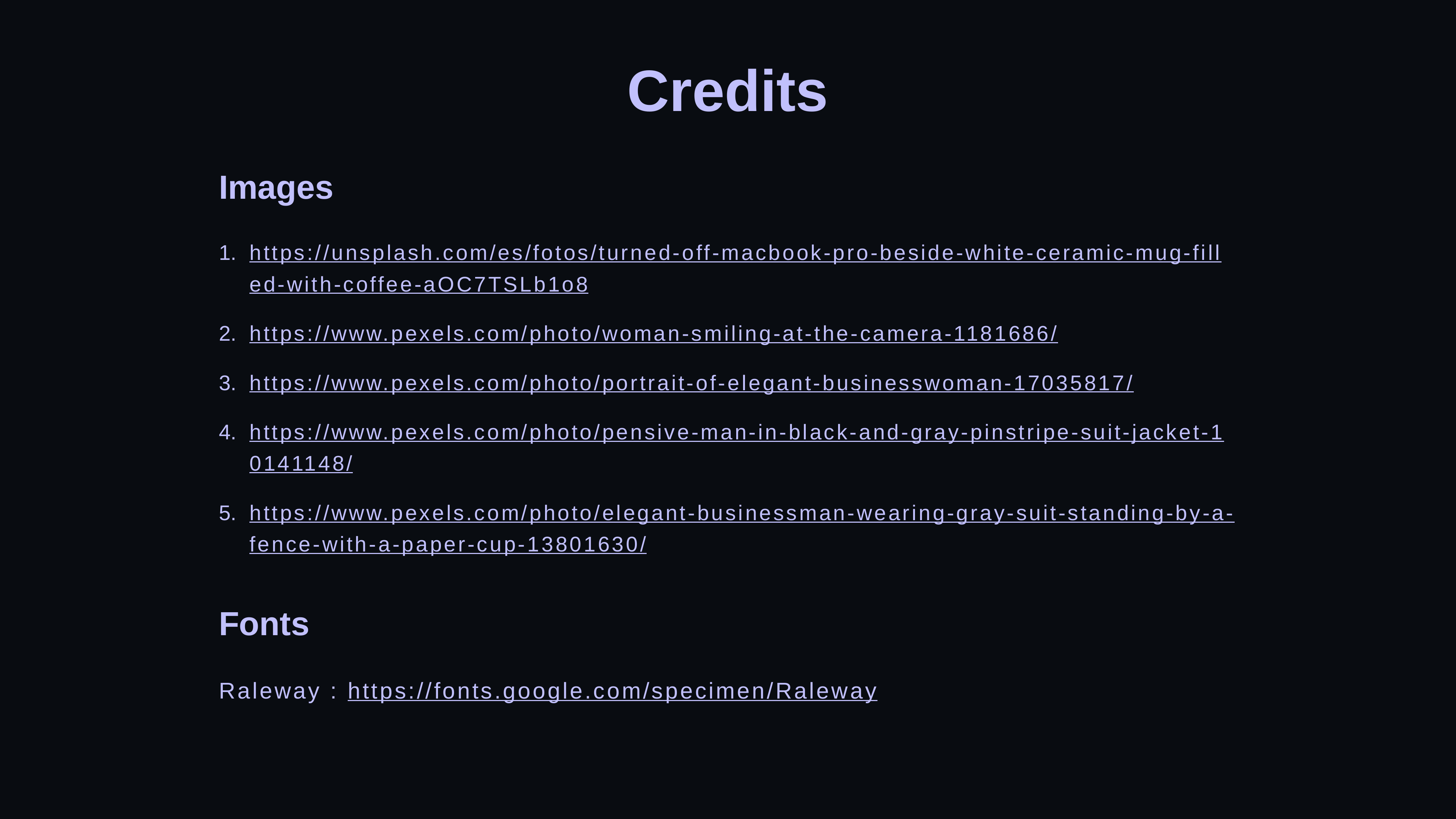

Credits
Images
https://unsplash.com/es/fotos/turned-off-macbook-pro-beside-white-ceramic-mug-filled-with-coffee-aOC7TSLb1o8
https://www.pexels.com/photo/woman-smiling-at-the-camera-1181686/
https://www.pexels.com/photo/portrait-of-elegant-businesswoman-17035817/
https://www.pexels.com/photo/pensive-man-in-black-and-gray-pinstripe-suit-jacket-10141148/
https://www.pexels.com/photo/elegant-businessman-wearing-gray-suit-standing-by-a-fence-with-a-paper-cup-13801630/
Fonts
Raleway : https://fonts.google.com/specimen/Raleway